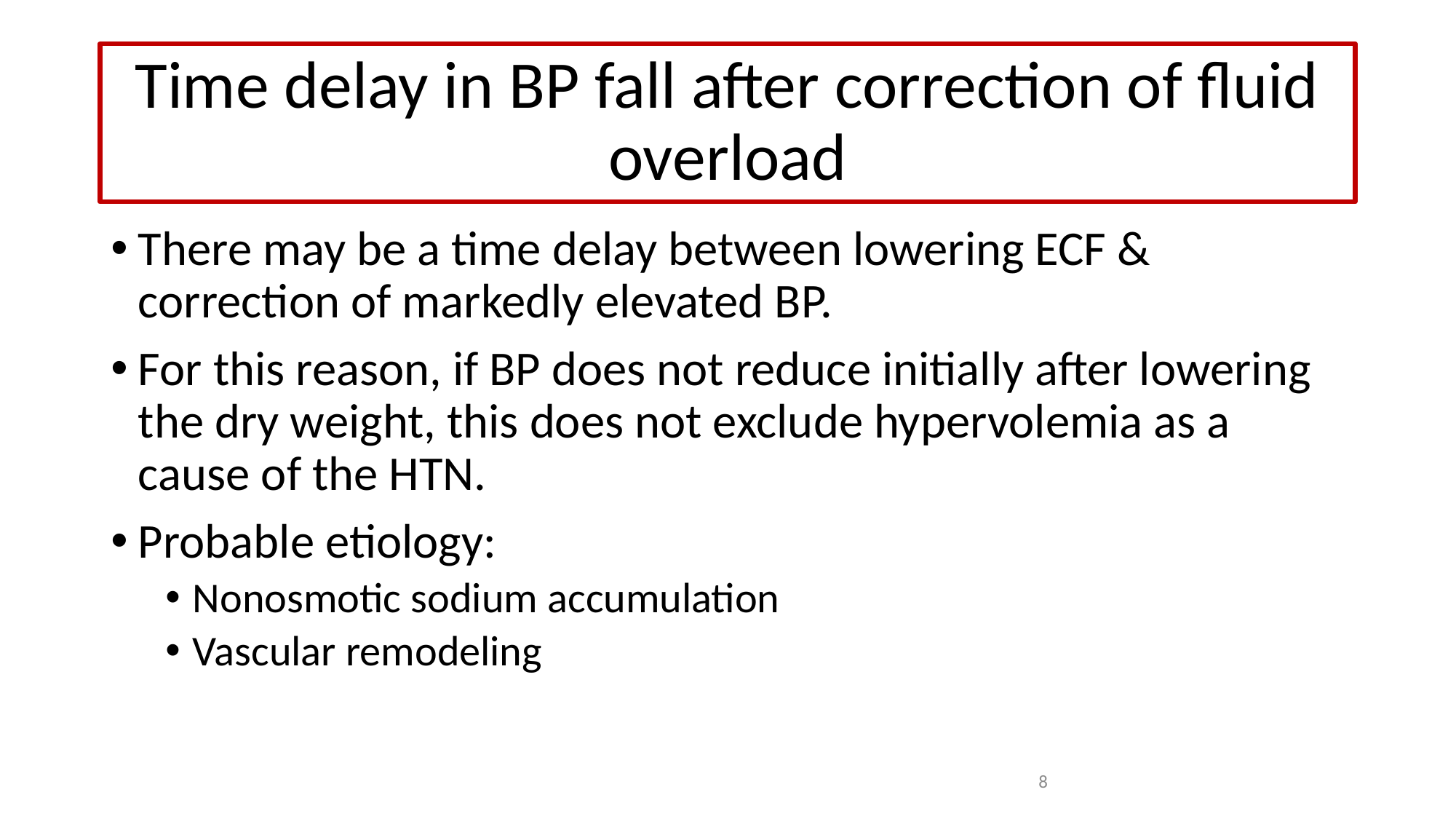

# Time delay in BP fall after correction of fluid overload
There may be a time delay between lowering ECF & correction of markedly elevated BP.
For this reason, if BP does not reduce initially after lowering the dry weight, this does not exclude hypervolemia as a cause of the HTN.
Probable etiology:
Nonosmotic sodium accumulation
Vascular remodeling
8